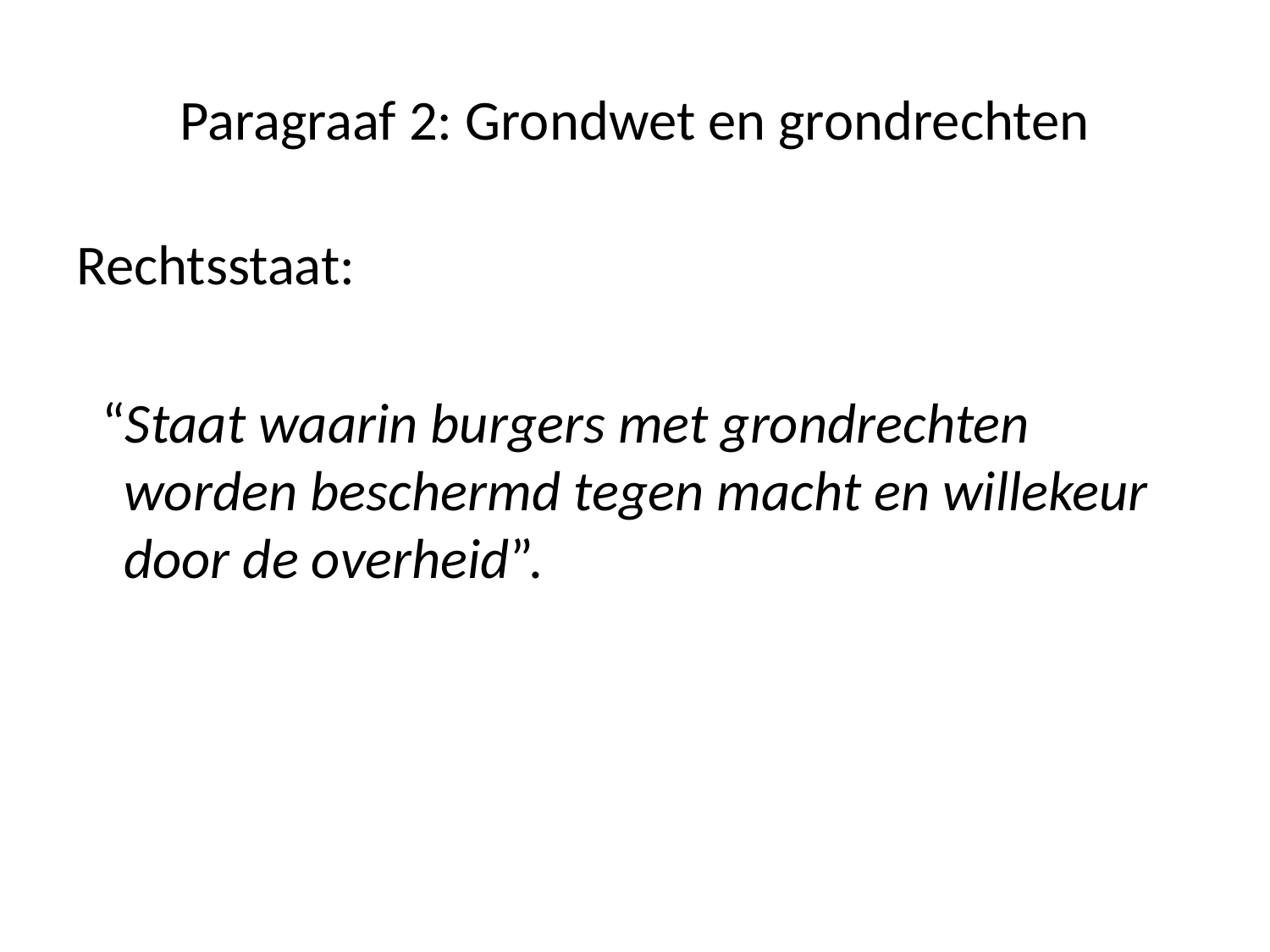

# Paragraaf 2: Grondwet en grondrechten
Rechtsstaat:

  “Staat waarin burgers met grondrechten worden beschermd tegen macht en willekeur door de overheid”.